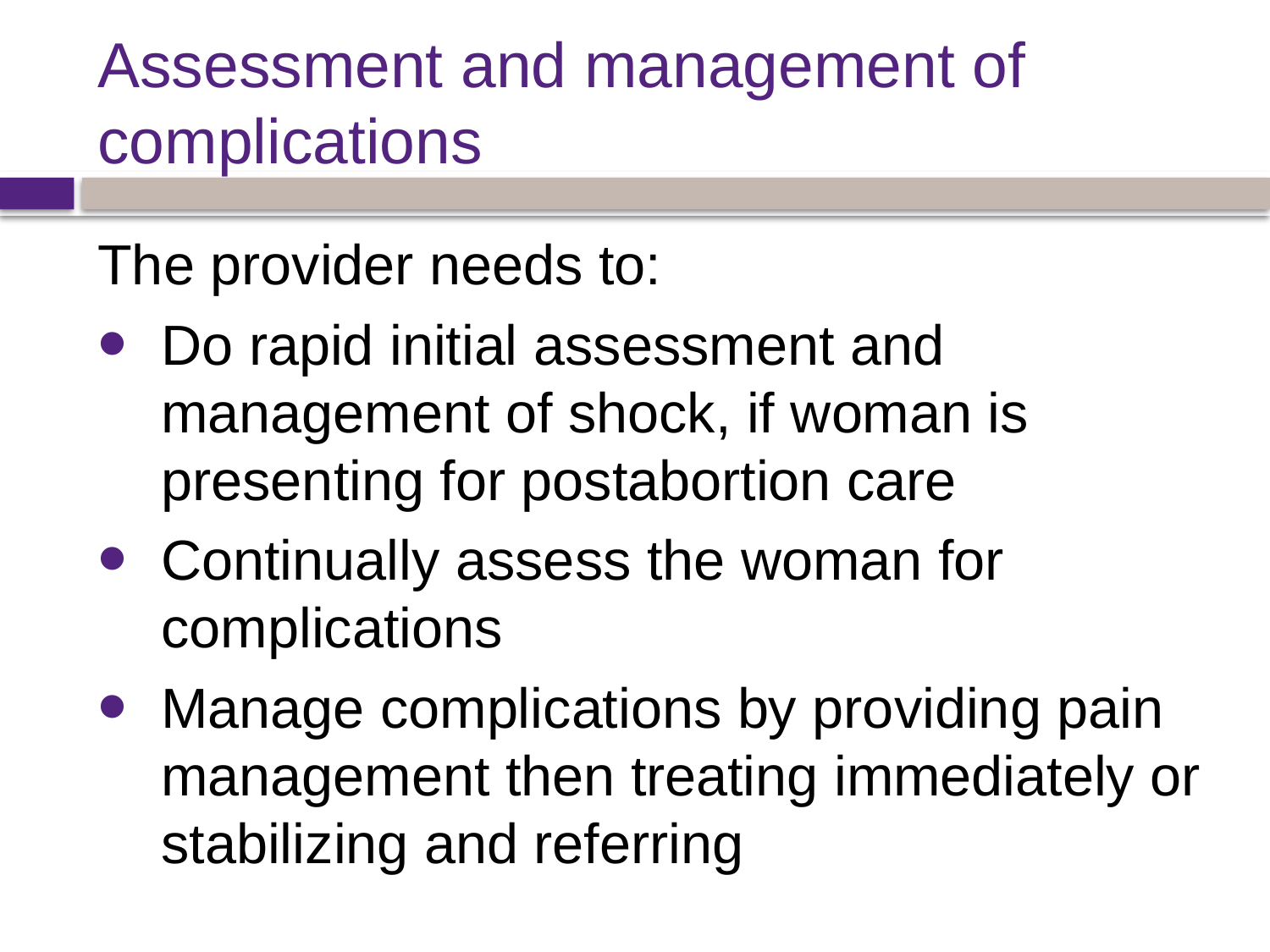

# Assessment and management of complications
The provider needs to:
Do rapid initial assessment and management of shock, if woman is presenting for postabortion care
Continually assess the woman for complications
Manage complications by providing pain management then treating immediately or stabilizing and referring